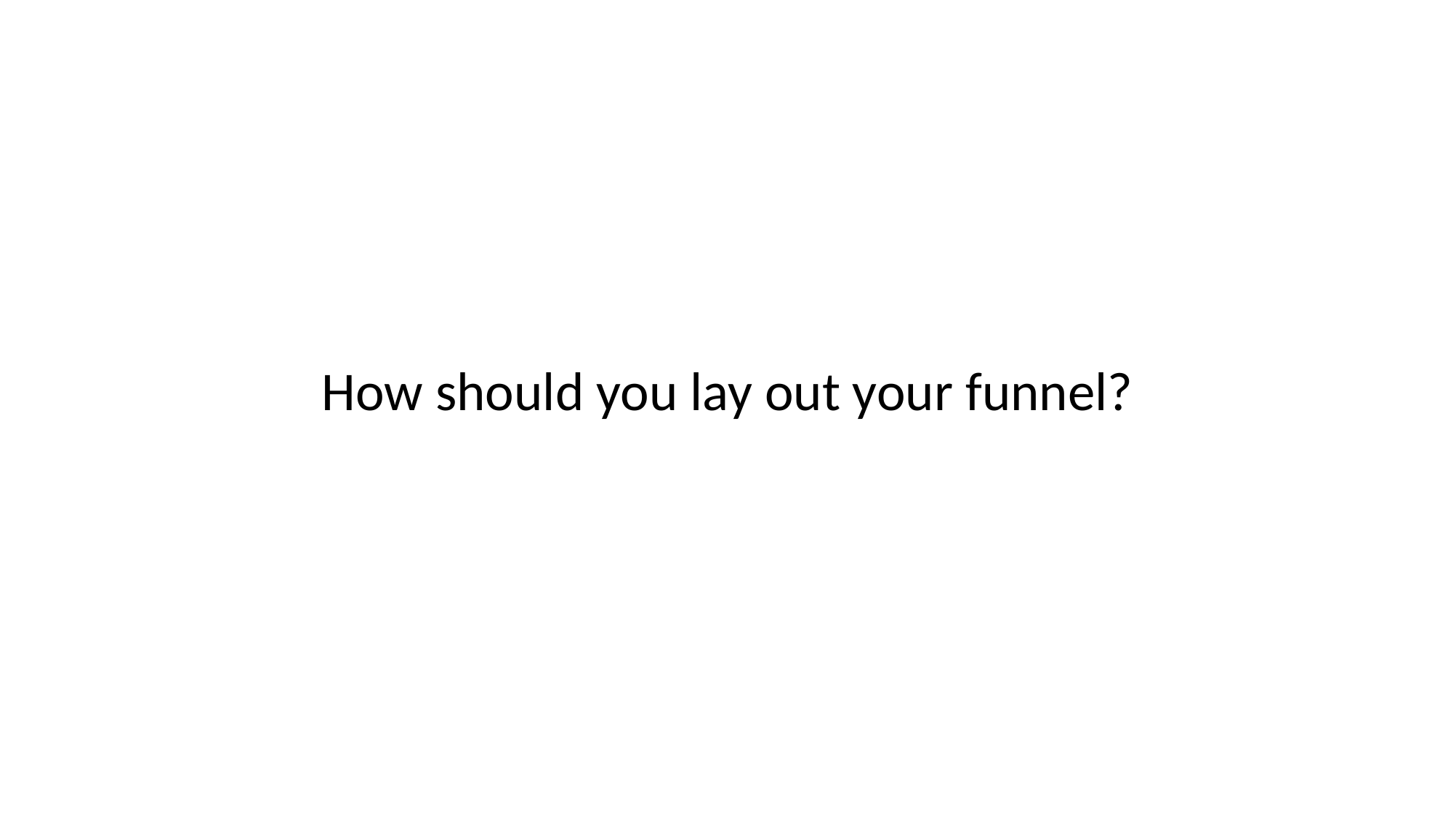

# How should you lay out your funnel?